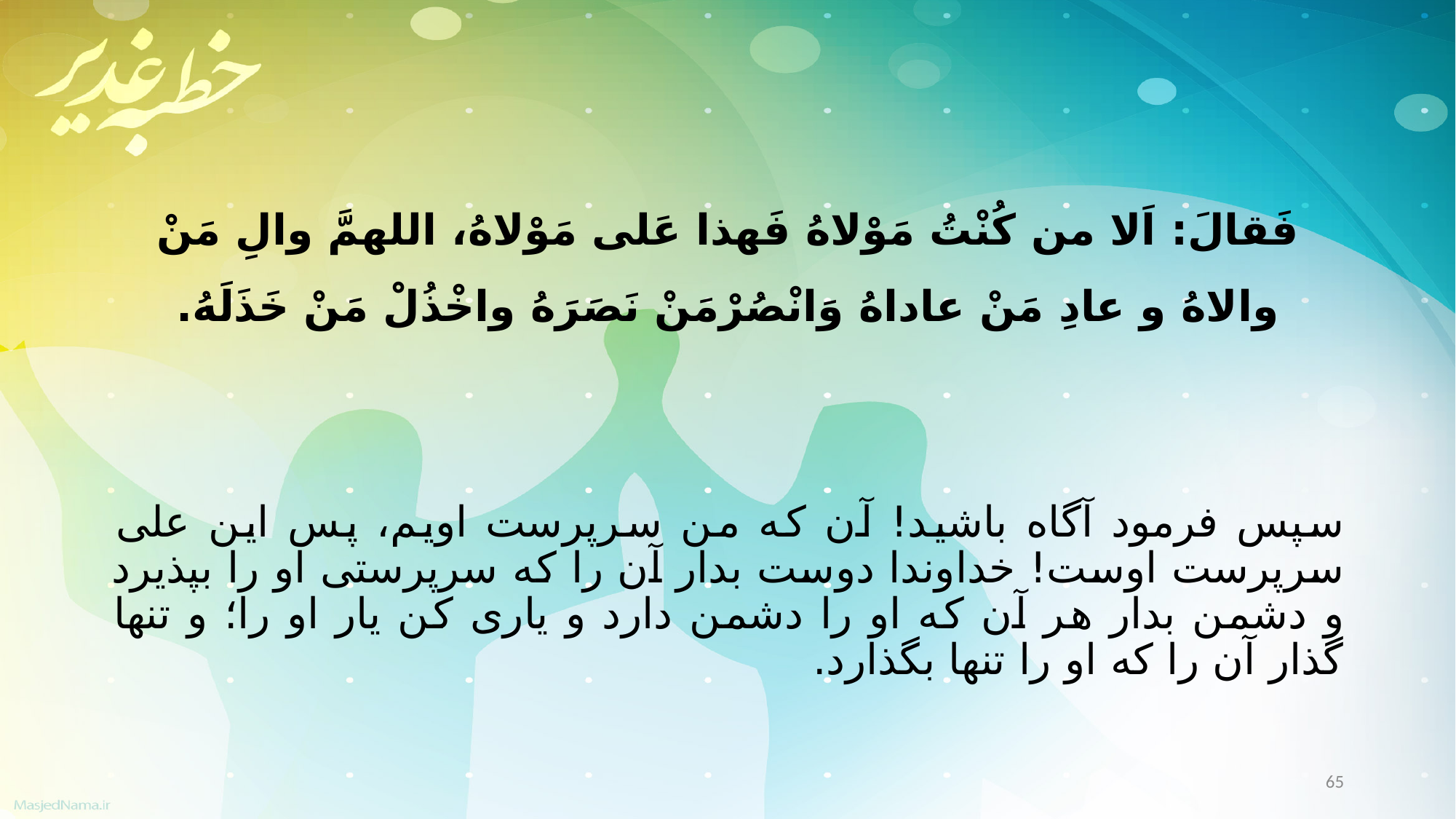

فَقالَ: اَلا من کُنْتُ مَوْلاهُ فَهذا عَلی مَوْلاهُ، اللهمَّ والِ مَنْ والاهُ و عادِ مَنْ عاداهُ وَانْصُرْمَنْ نَصَرَهُ واخْذُلْ مَنْ خَذَلَهُ.
سپس فرمود آگاه باشید! آن که من سرپرست اویم، پس این علی سرپرست اوست! خداوندا دوست بدار آن را که سرپرستی او را بپذیرد و دشمن بدار هر آن که او را دشمن دارد و یاری کن یار او را؛ و تنها گذار آن را که او را تنها بگذارد.
65